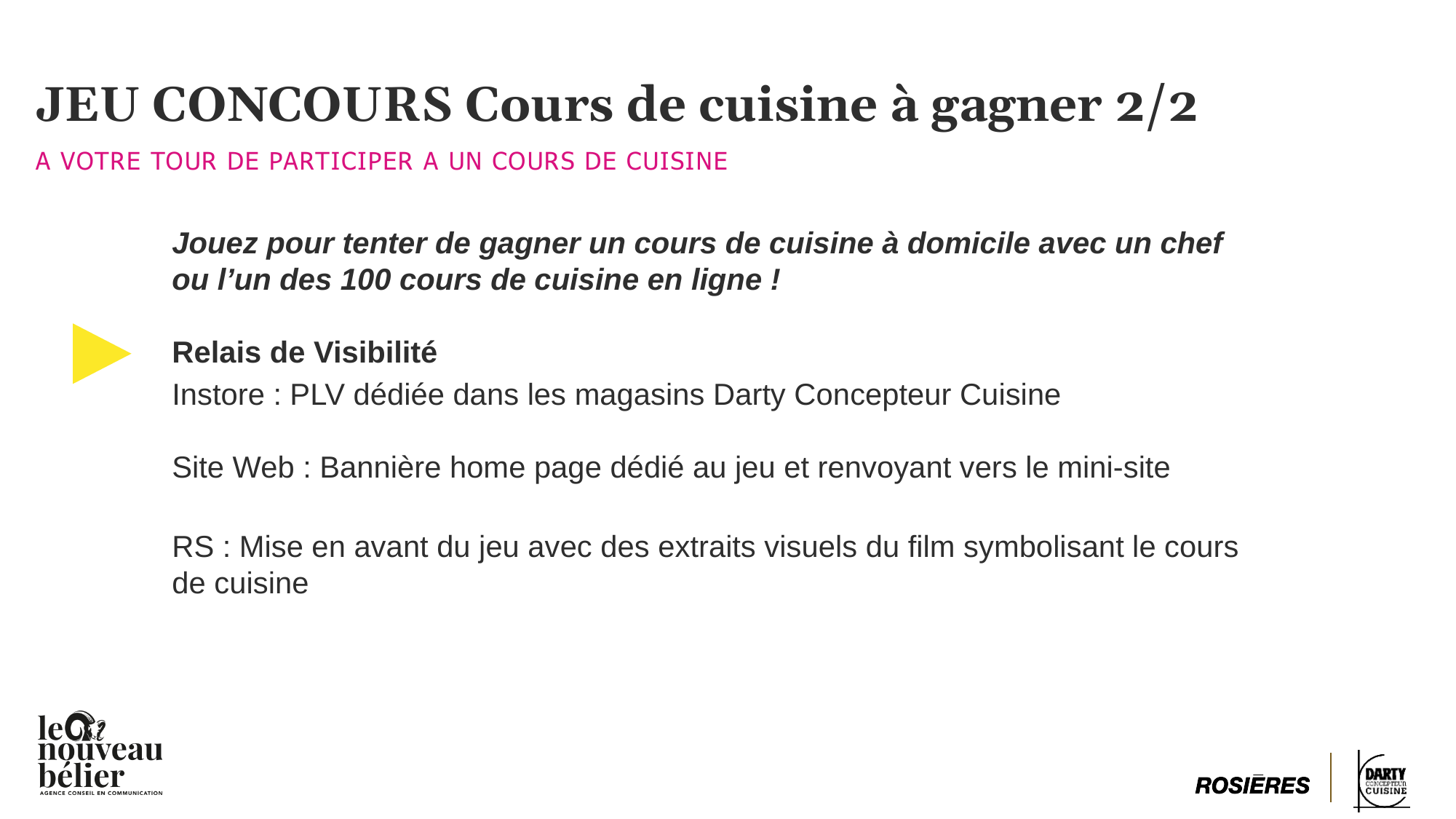

# JEU CONCOURS Cours de cuisine à gagner 2/2
A VOTRE TOUR DE PARTICIPER A UN COURS DE CUISINE
Jouez pour tenter de gagner un cours de cuisine à domicile avec un chef ou l’un des 100 cours de cuisine en ligne !
Relais de Visibilité
Instore : PLV dédiée dans les magasins Darty Concepteur Cuisine
Site Web : Bannière home page dédié au jeu et renvoyant vers le mini-site
RS : Mise en avant du jeu avec des extraits visuels du film symbolisant le cours de cuisine